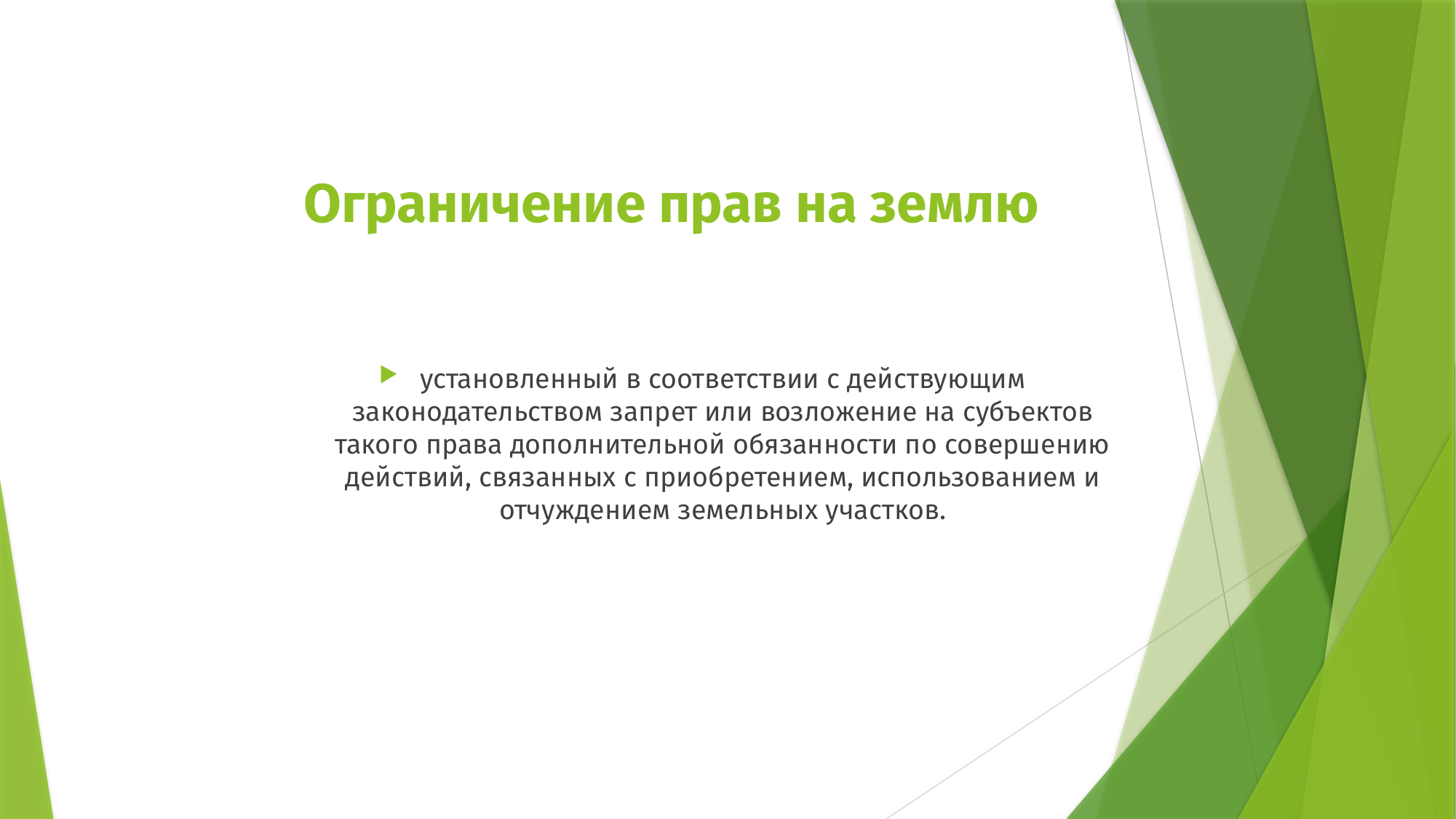

# Ограничение прав на землю
установленный в соответствии с действующим законодательством запрет или возложение на субъектов такого права дополнительной обязанности по совершению действий, связанных с приобретением, использованием и отчуждением земельных участков.